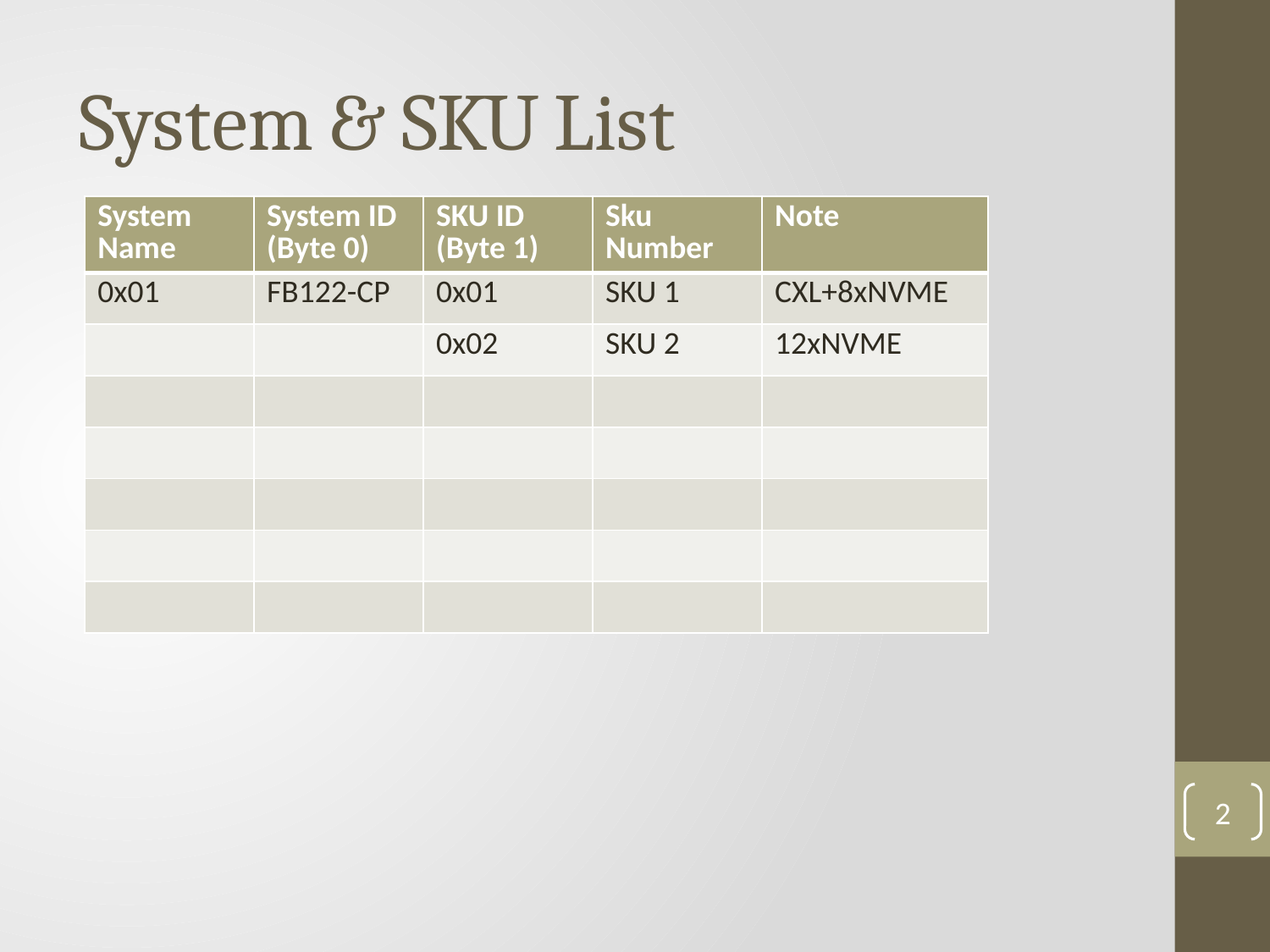

# System & SKU List
| System Name | System ID (Byte 0) | SKU ID (Byte 1) | Sku Number | Note |
| --- | --- | --- | --- | --- |
| 0x01 | FB122-CP | 0x01 | SKU 1 | CXL+8xNVME |
|  |  | 0x02 | SKU 2 | 12xNVME |
|  |  |  |  |  |
|  |  |  |  |  |
|  |  |  |  |  |
|  |  |  |  |  |
|  |  |  |  |  |
2